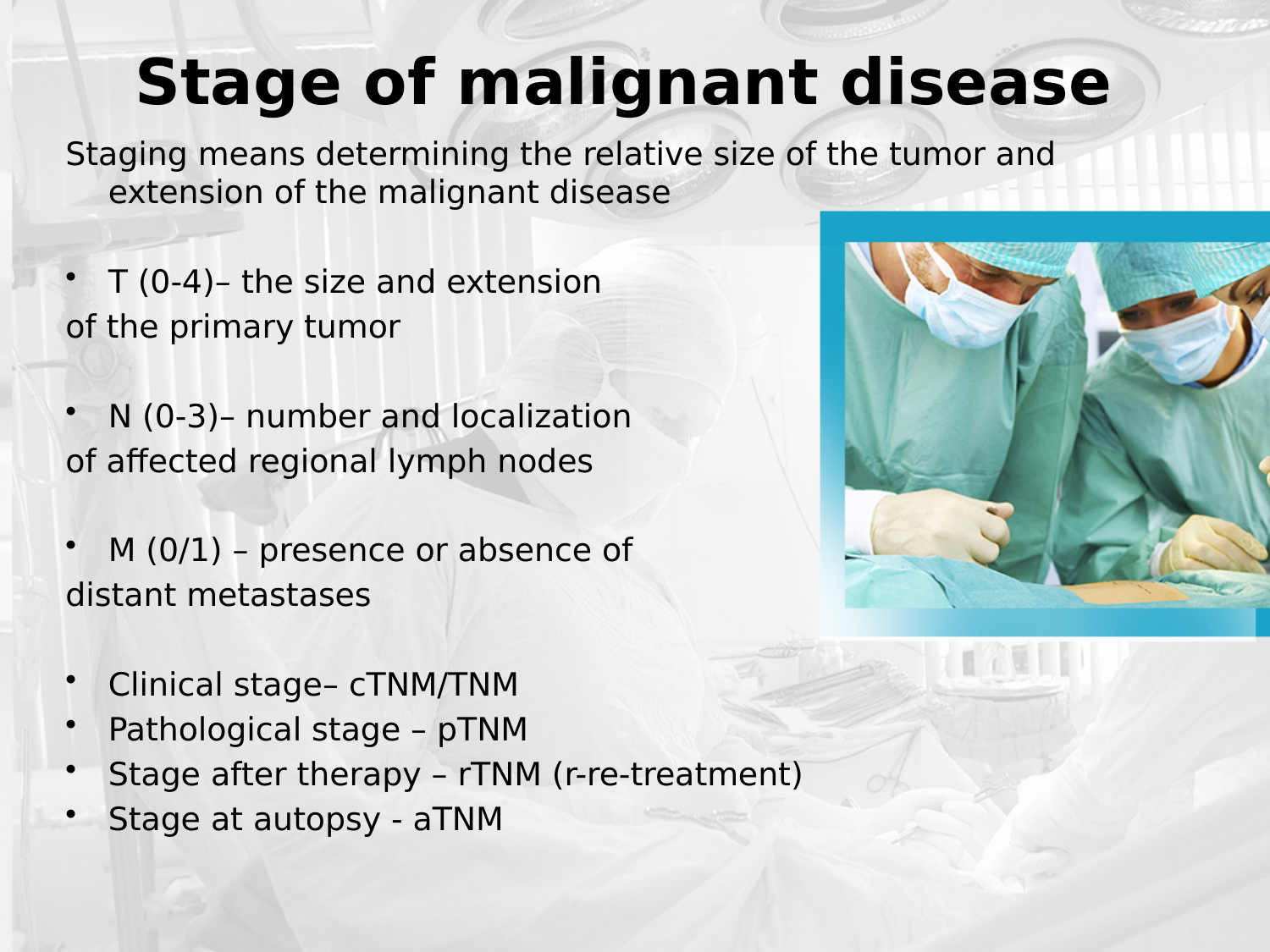

# Stage of malignant disease
Staging means determining the relative size of the tumor and extension of the malignant disease

T (0-4)– the size and extension
of the primary tumor

N (0-3)– number and localization
of affected regional lymph nodes

M (0/1) – presence or absence of
distant metastases

Clinical stage– cTNM/TNM
Pathological stage – pTNM
Stage after therapy – rTNM (r-re-treatment)
Stage at autopsy - aTNM